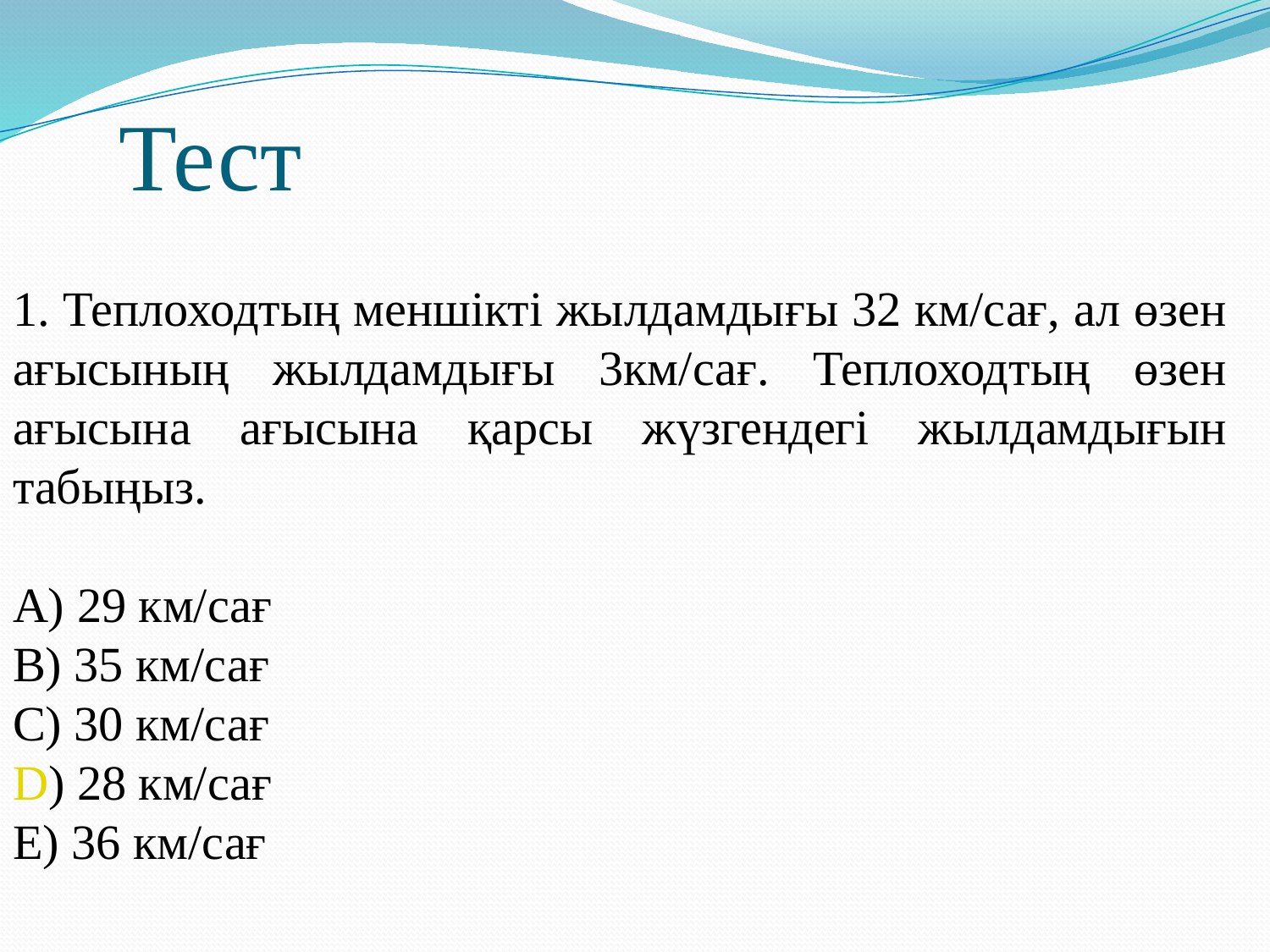

# Тест
1. Теплоходтың меншікті жылдамдығы 32 км/сағ, ал өзен ағысының жылдамдығы 3км/сағ. Теплоходтың өзен ағысына ағысына қарсы жүзгендегі жылдамдығын табыңыз.

А) 29 км/сағ
В) 35 км/сағ
С) 30 км/сағ
D) 28 км/сағ
Е) 36 км/сағ